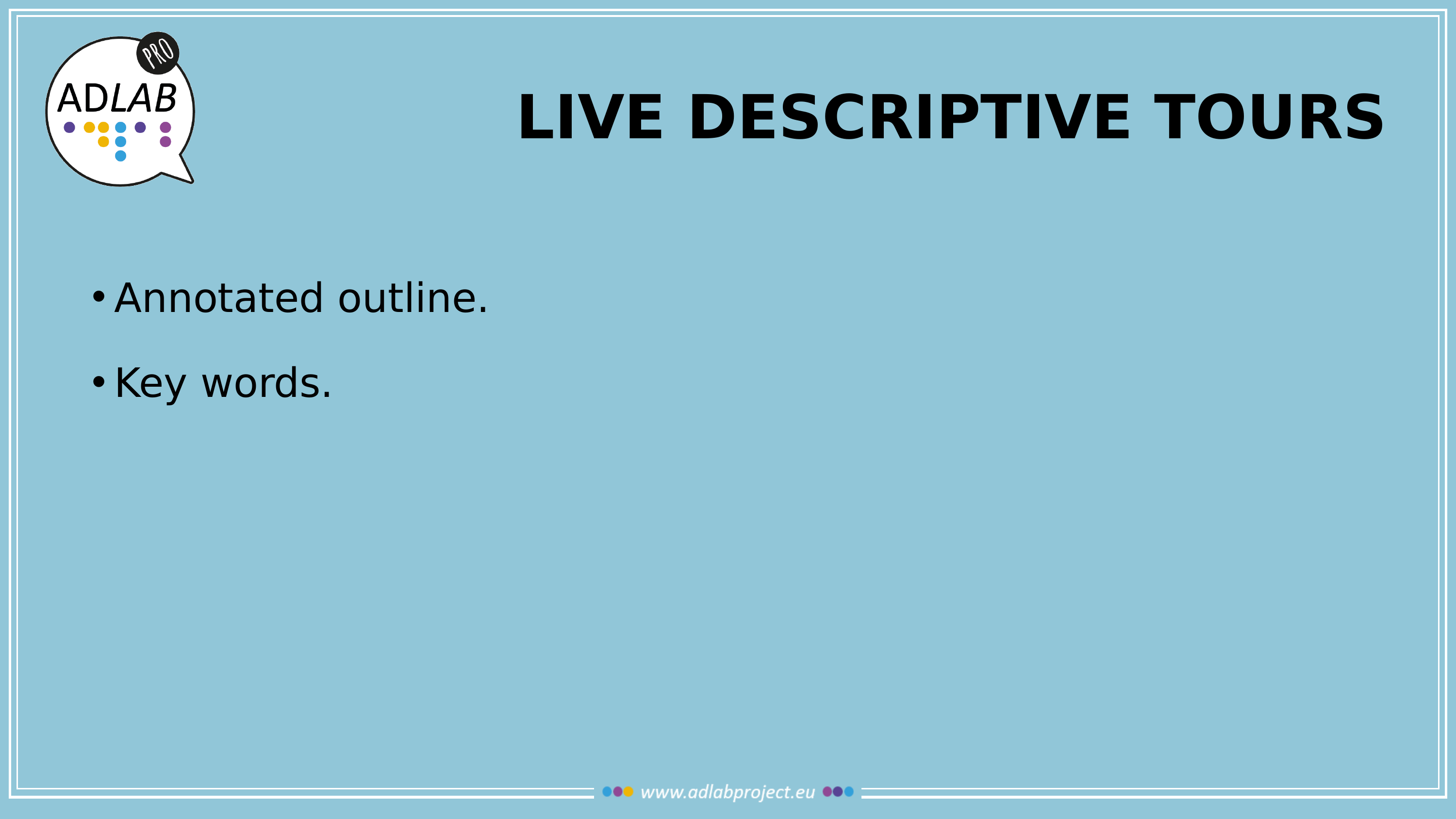

# Live descriptive tours
Annotated outline.
Key words.